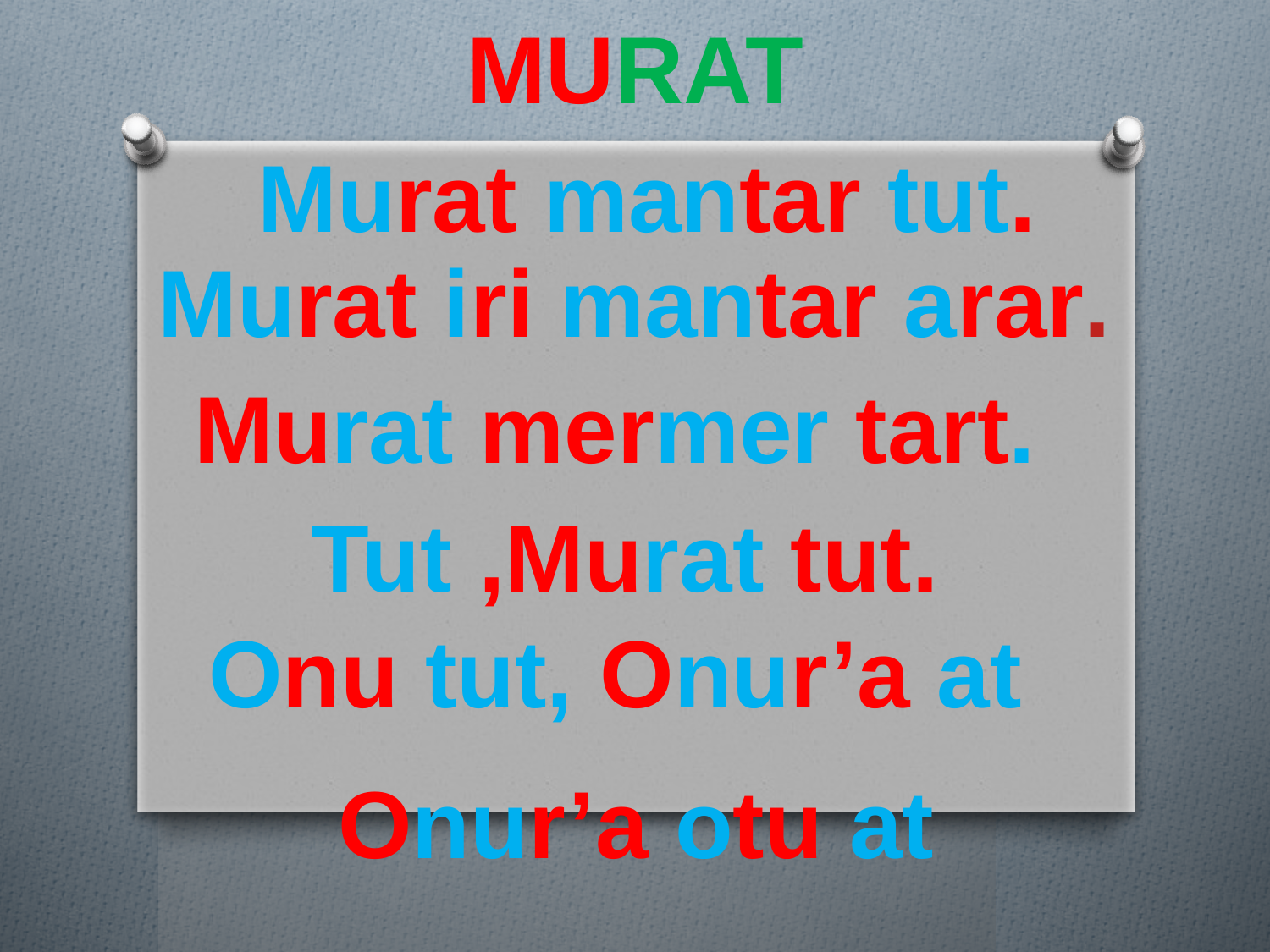

MURAT
Murat mantar tut.
Murat iri mantar arar.
Murat mermer tart.
Tut ,Murat tut.
Onu tut, Onur’a at
Onur’a otu at